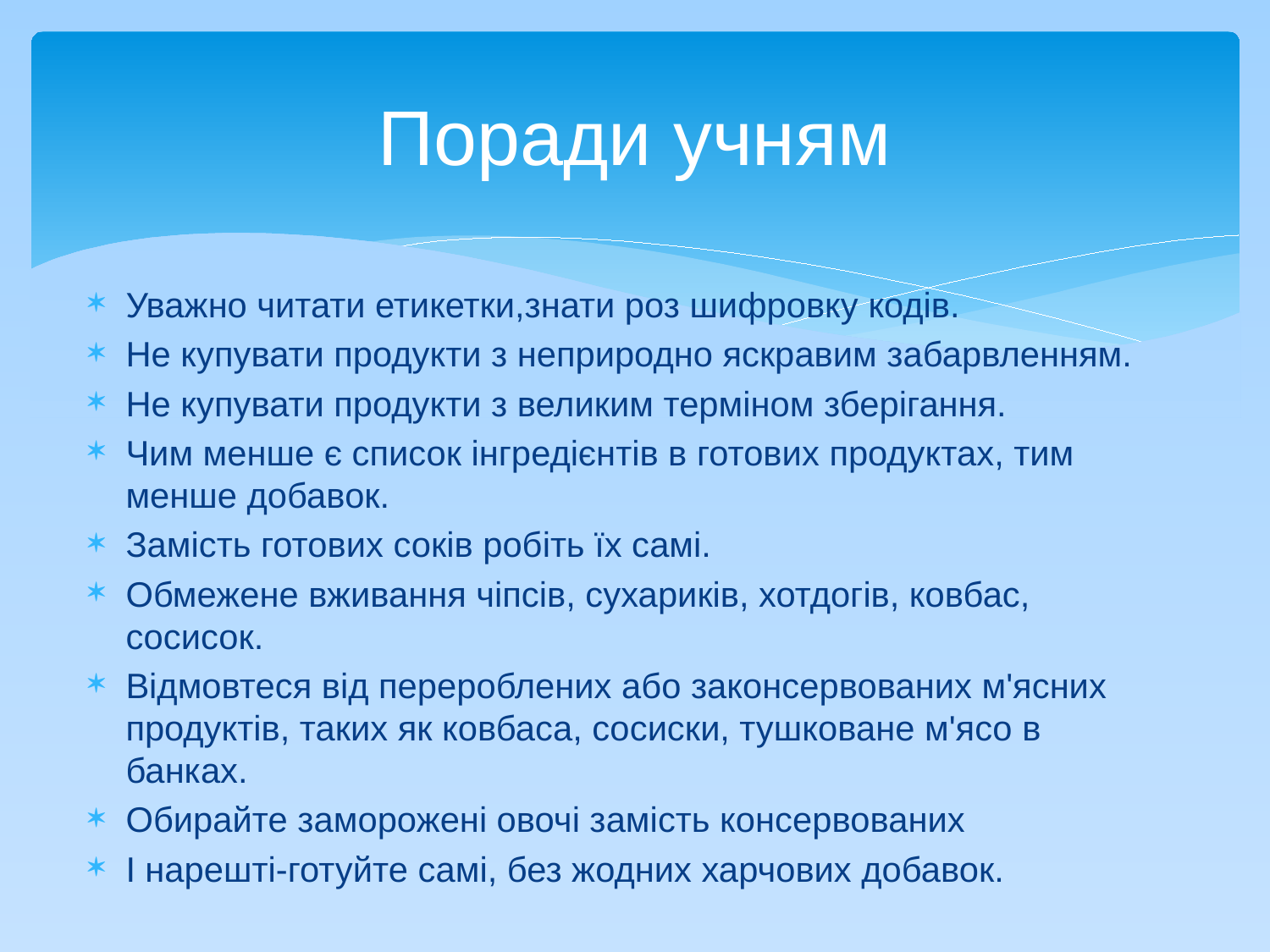

# Поради учням
Уважно читати етикетки,знати роз шифровку кодів.
Не купувати продукти з неприродно яскравим забарвленням.
Не купувати продукти з великим терміном зберігання.
Чим менше є список інгредієнтів в готових продуктах, тим менше добавок.
Замість готових соків робіть їх самі.
Обмежене вживання чіпсів, сухариків, хотдогів, ковбас, сосисок.
Відмовтеся від перероблених або законсервованих м'ясних продуктів, таких як ковбаса, сосиски, тушковане м'ясо в банках.
Обирайте заморожені овочі замість консервованих
І нарешті-готуйте самі, без жодних харчових добавок.